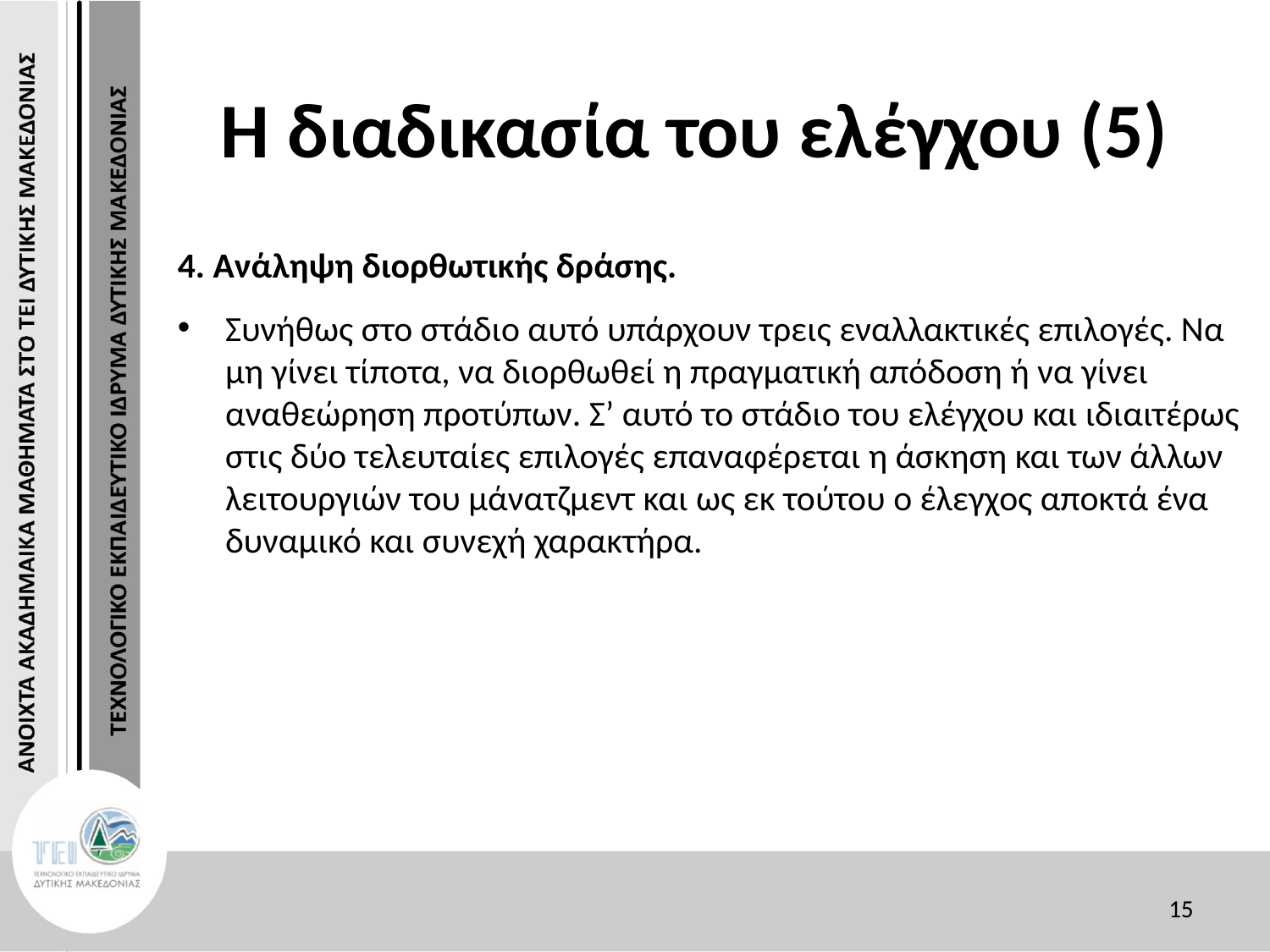

# Η διαδικασία του ελέγχου (5)
4. Ανάληψη διορθωτικής δράσης.
Συνήθως στο στάδιο αυτό υπάρχουν τρεις εναλλακτικές επιλογές. Να μη γίνει τίποτα, να διορθωθεί η πραγματική απόδοση ή να γίνει αναθεώρηση προτύπων. Σ’ αυτό το στάδιο του ελέγχου και ιδιαιτέρως στις δύο τελευταίες επιλογές επαναφέρεται η άσκηση και των άλλων λειτουργιών του μάνατζμεντ και ως εκ τούτου ο έλεγχος αποκτά ένα δυναμικό και συνεχή χαρακτήρα.
15